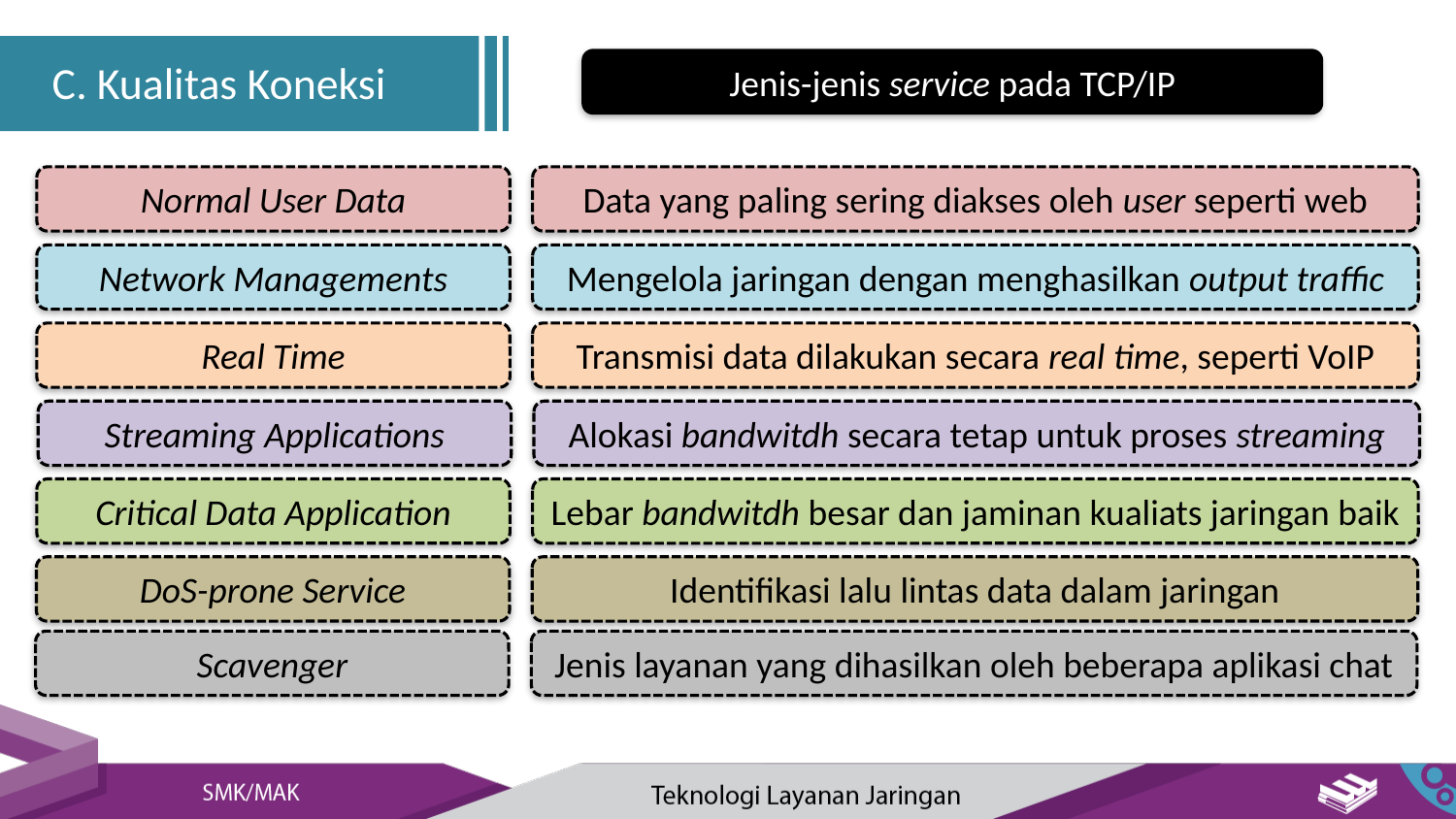

C. Kualitas Koneksi
Jenis-jenis service pada TCP/IP
Data yang paling sering diakses oleh user seperti web
Normal User Data
Mengelola jaringan dengan menghasilkan output traffic
Network Managements
Transmisi data dilakukan secara real time, seperti VoIP
Real Time
Alokasi bandwitdh secara tetap untuk proses streaming
Streaming Applications
Lebar bandwitdh besar dan jaminan kualiats jaringan baik
Critical Data Application
Identifikasi lalu lintas data dalam jaringan
DoS-prone Service
Jenis layanan yang dihasilkan oleh beberapa aplikasi chat
Scavenger